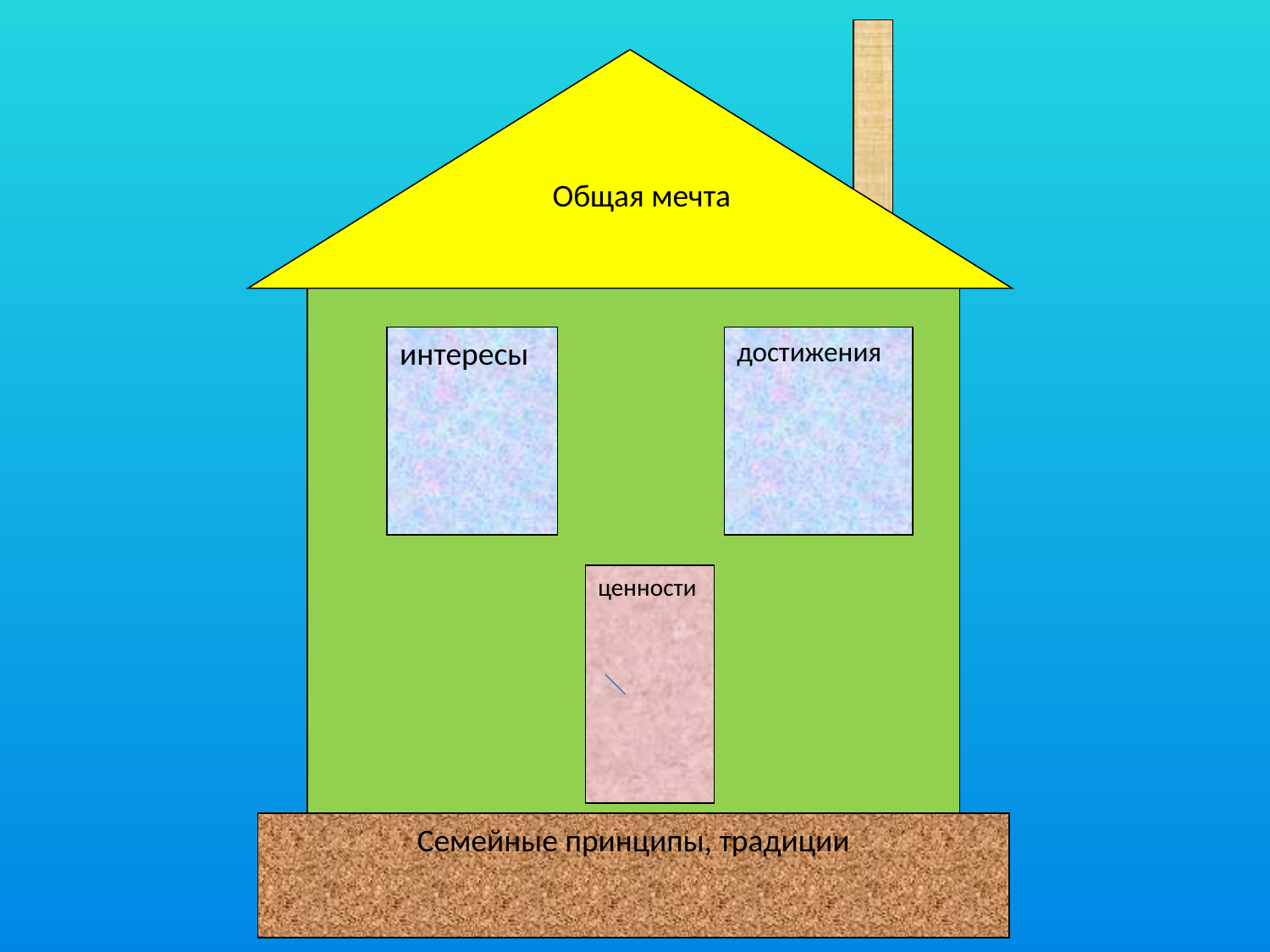

Общая мечта

интересы
достижения
ценности
Семейные принципы, традиции